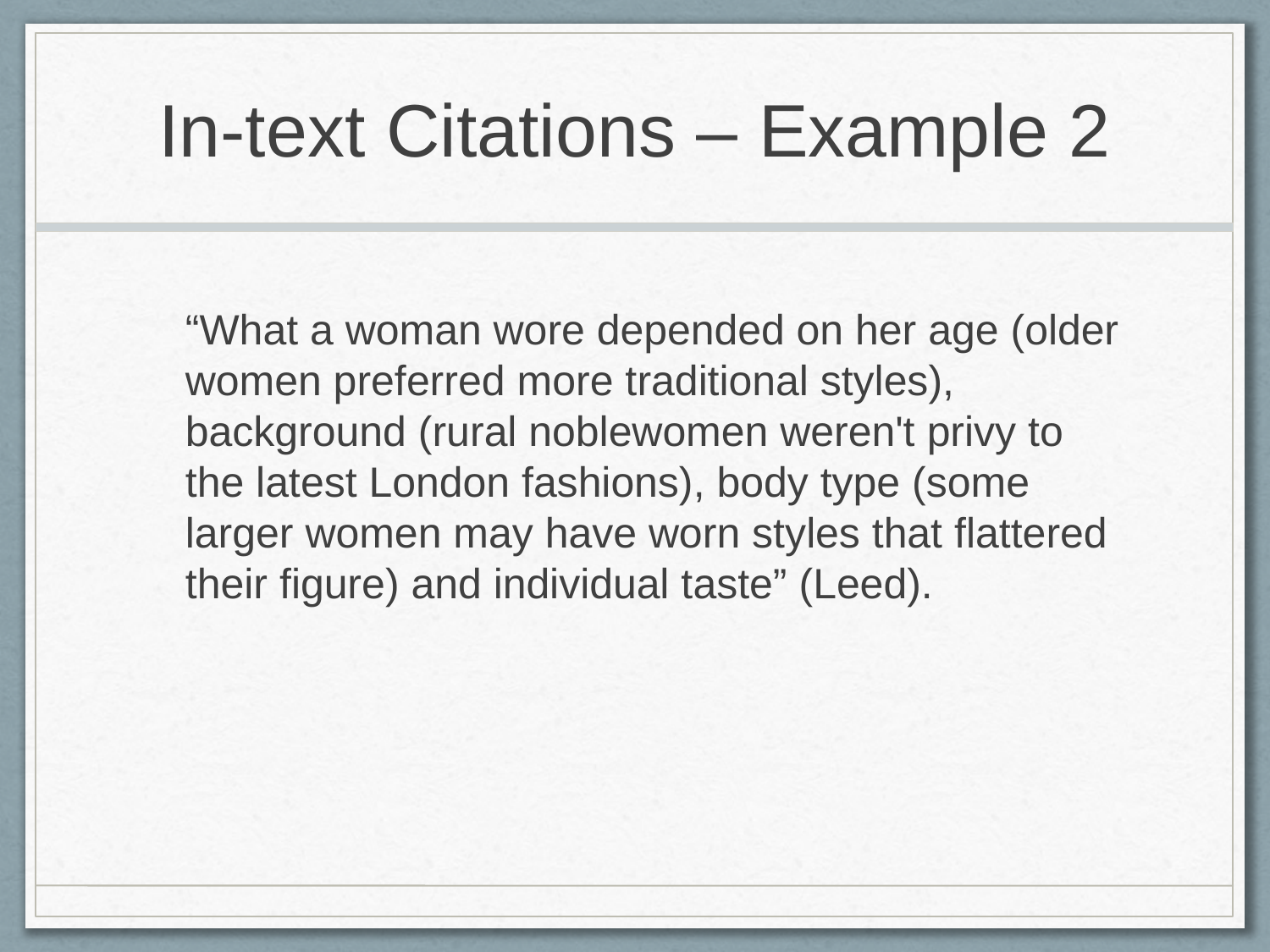

# In-text Citations – Example 2
“What a woman wore depended on her age (older women preferred more traditional styles), background (rural noblewomen weren't privy to the latest London fashions), body type (some larger women may have worn styles that flattered their figure) and individual taste” (Leed).